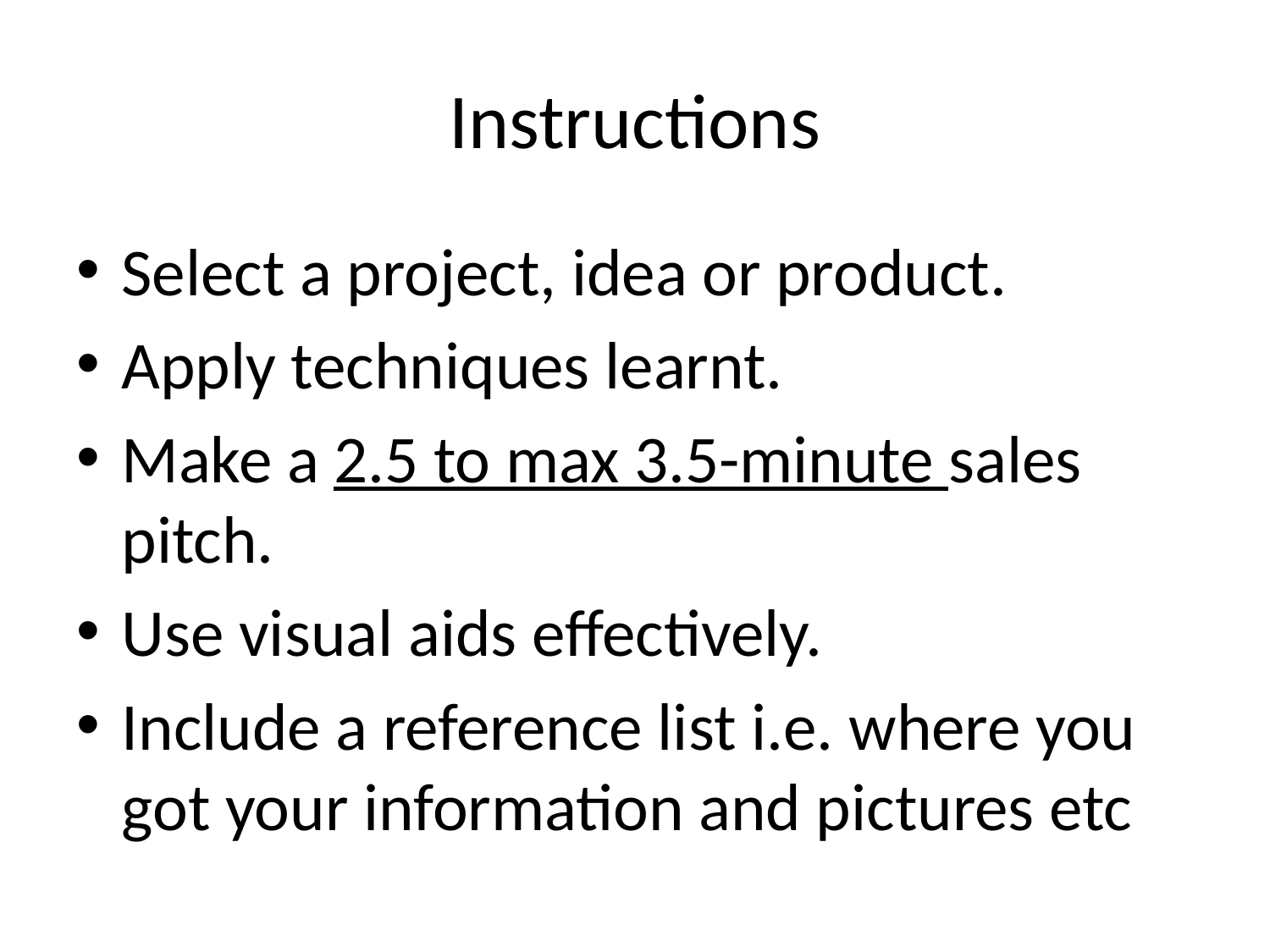

# Instructions
Select a project, idea or product.
Apply techniques learnt.
Make a 2.5 to max 3.5-minute sales pitch.
Use visual aids effectively.
Include a reference list i.e. where you got your information and pictures etc